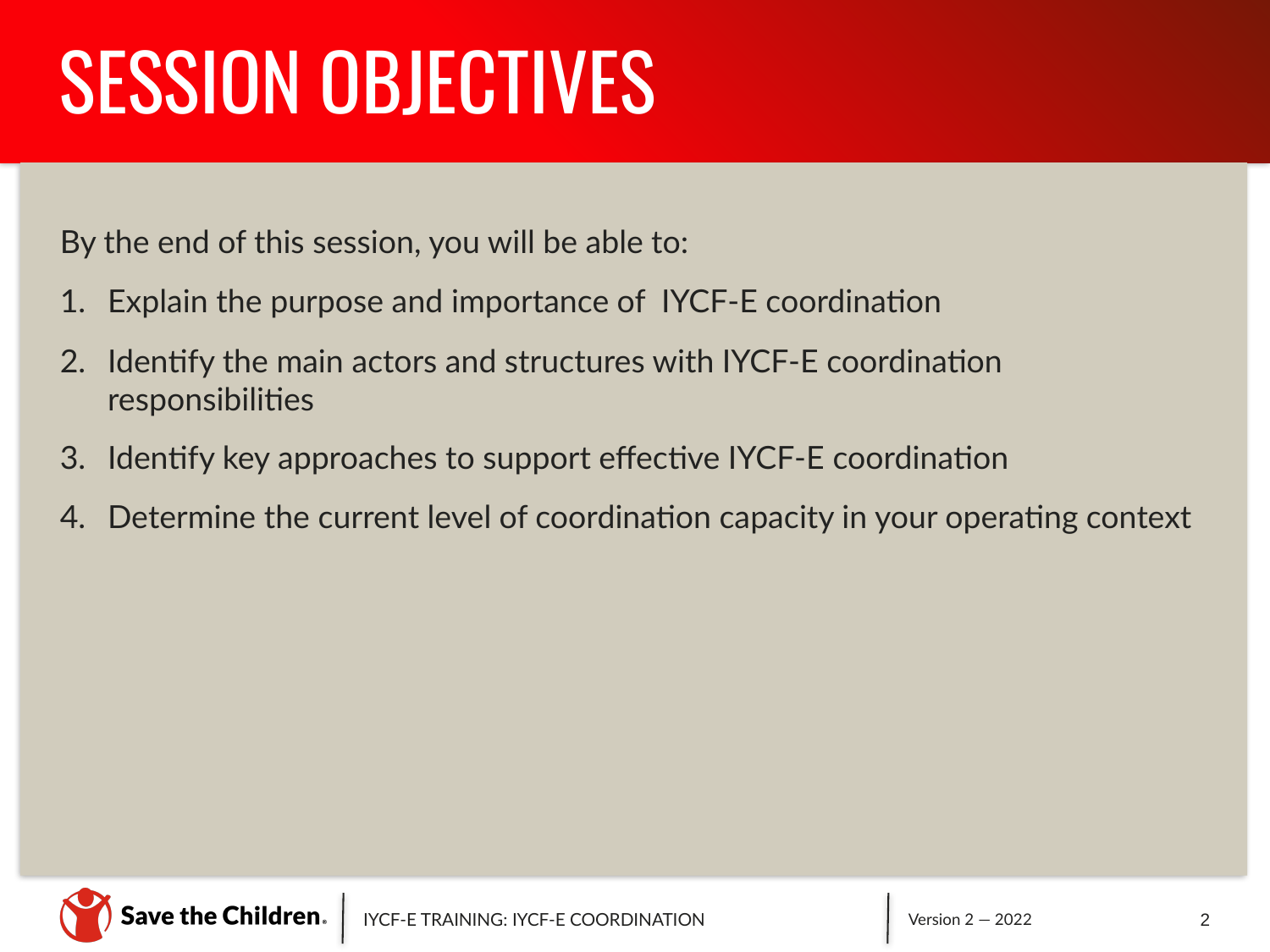

# SESSION OBJECTIVES
By the end of this session, you will be able to:
Explain the purpose and importance of  IYCF-E coordination
Identify the main actors and structures with IYCF-E coordination responsibilities
Identify key approaches to support effective IYCF-E coordination
Determine the current level of coordination capacity in your operating context
IYCF-E TRAINING: IYCF-E COORDINATION
Version 2 — 2022
2